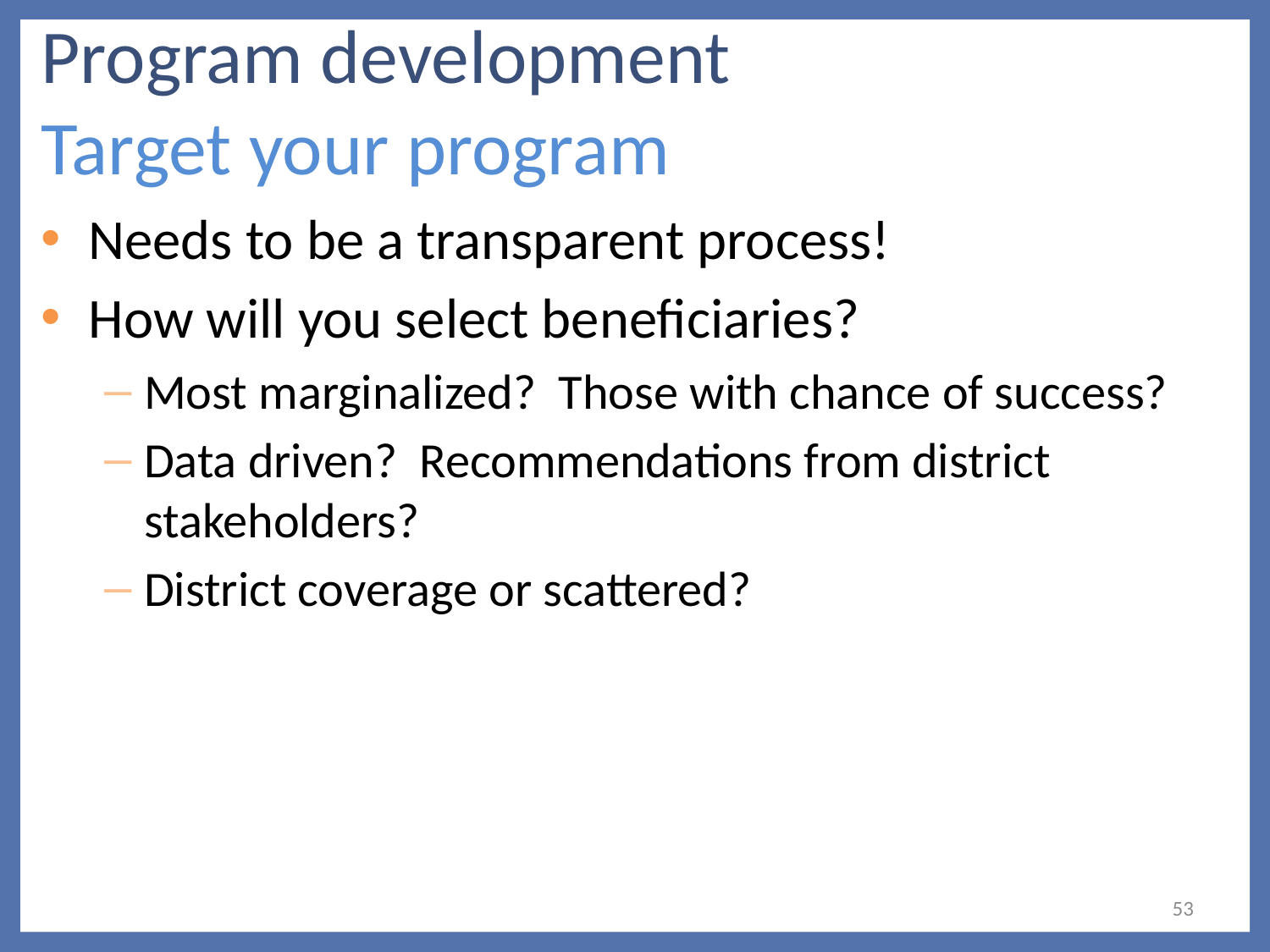

# Program development Target your program
Needs to be a transparent process!
How will you select beneficiaries?
Most marginalized?  Those with chance of success?
Data driven?  Recommendations from district stakeholders?
District coverage or scattered?

53